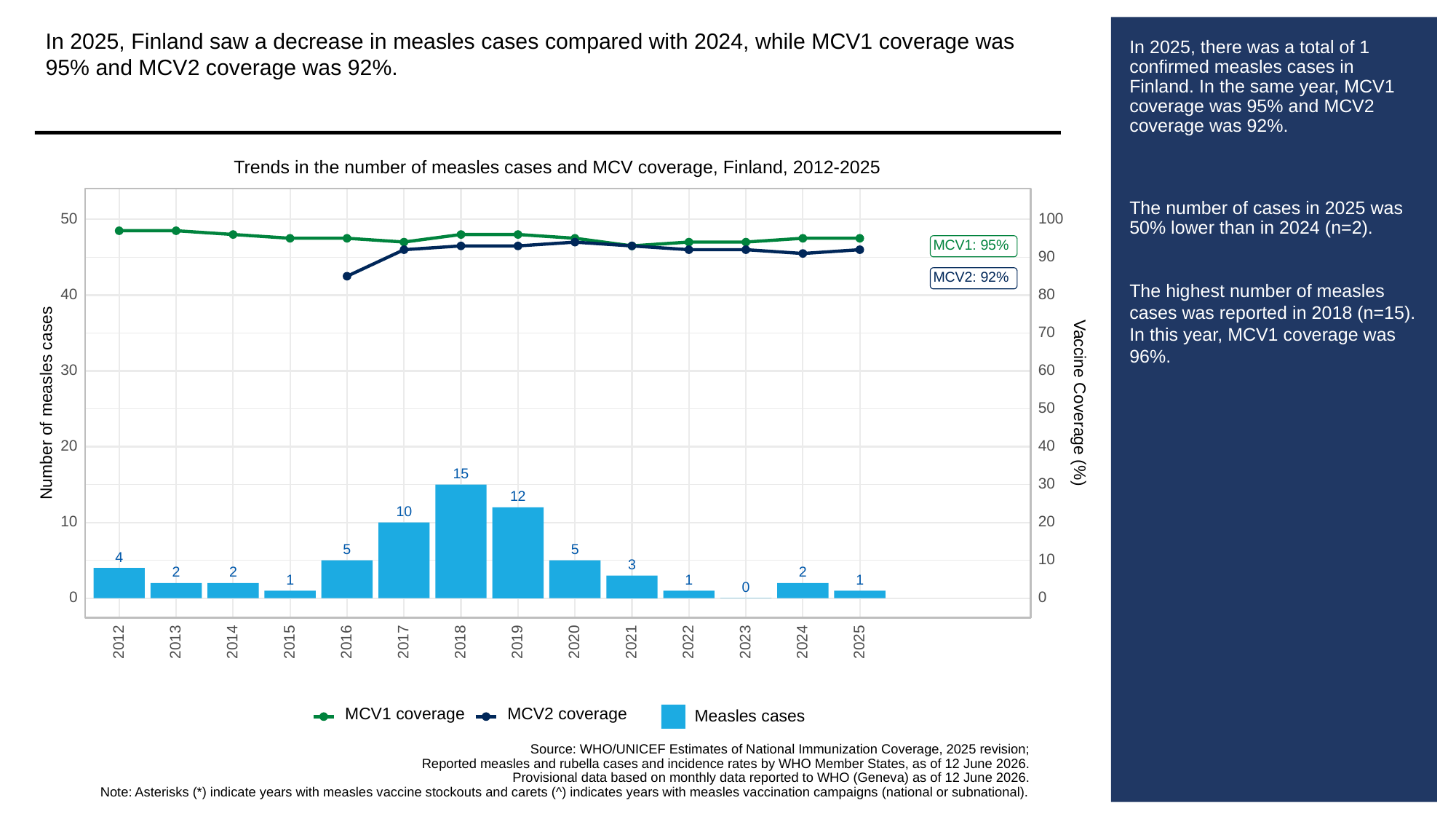

In 2025, Finland saw a decrease in measles cases compared with 2024, while MCV1 coverage was 95% and MCV2 coverage was 92%.
# In 2025, there was a total of 1 confirmed measles cases in Finland. In the same year, MCV1 coverage was 95% and MCV2 coverage was 92%.

The number of cases in 2025 was 50% lower than in 2024 (n=2).

The highest number of measles cases was reported in 2018 (n=15). In this year, MCV1 coverage was 96%.

Trends in the number of measles cases and MCV coverage, Finland, 2012-2025

50
100

MCV1: 95%

90

MCV2: 92%
40
80

70

30
60

Vaccine Coverage (%)
Number of measles cases
50

20
40

15
30

12
10

10
20

5
5
4
10
3

2
2
2

1
1
1

0

0
0

2013
2023
2012
2014
2015
2016
2017
2018
2019
2020
2021
2022
2024
2025

MCV1 coverage
MCV2 coverage
Measles cases

Source: WHO/UNICEF Estimates of National Immunization Coverage, 2025 revision;
Reported measles and rubella cases and incidence rates by WHO Member States, as of 12 June 2026.
Provisional data based on monthly data reported to WHO (Geneva) as of 12 June 2026.
Note: Asterisks (*) indicate years with measles vaccine stockouts and carets (^) indicates years with measles vaccination campaigns (national or subnational).